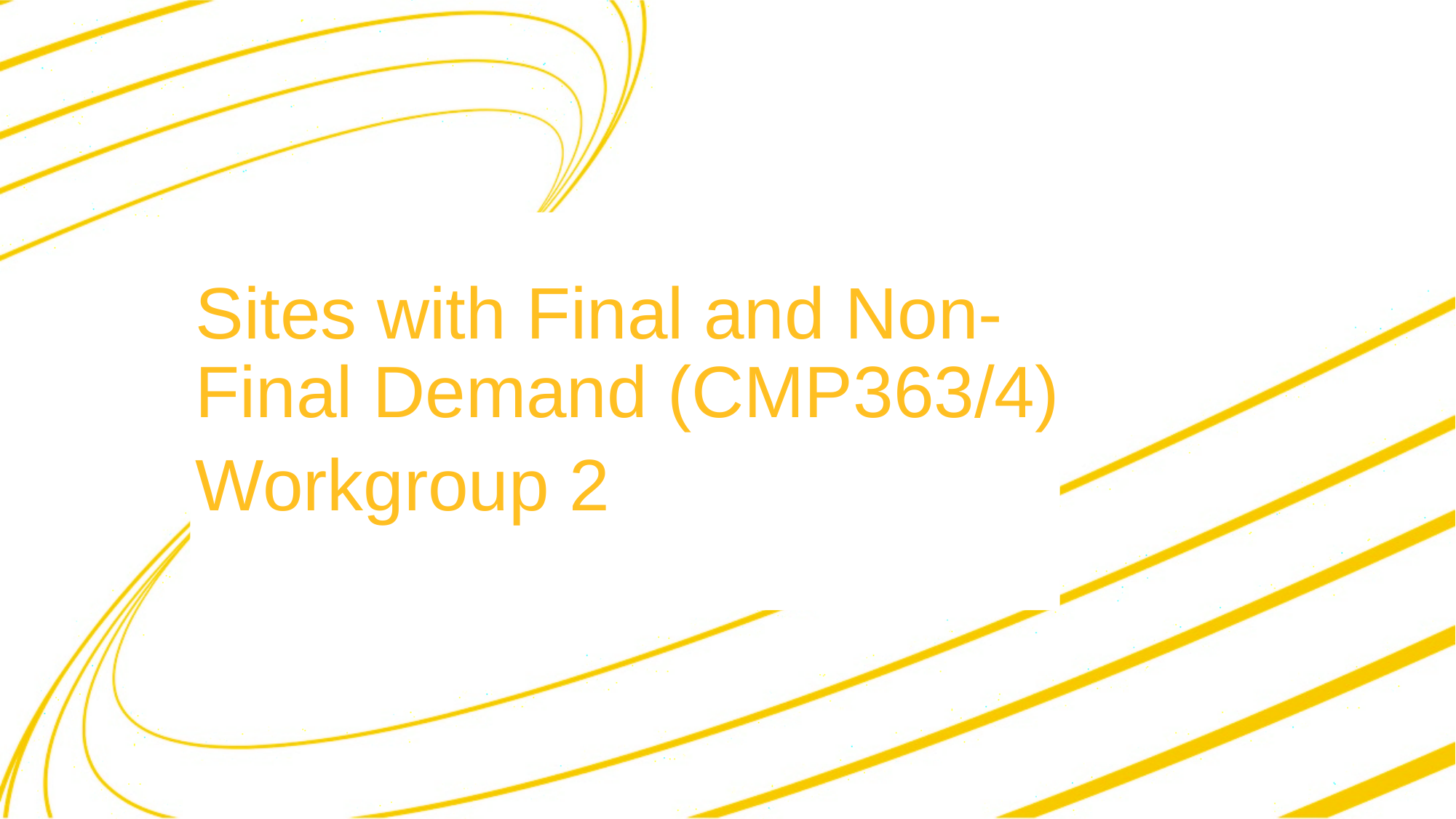

Sites with Final and Non-Final Demand (CMP363/4)
Workgroup 2